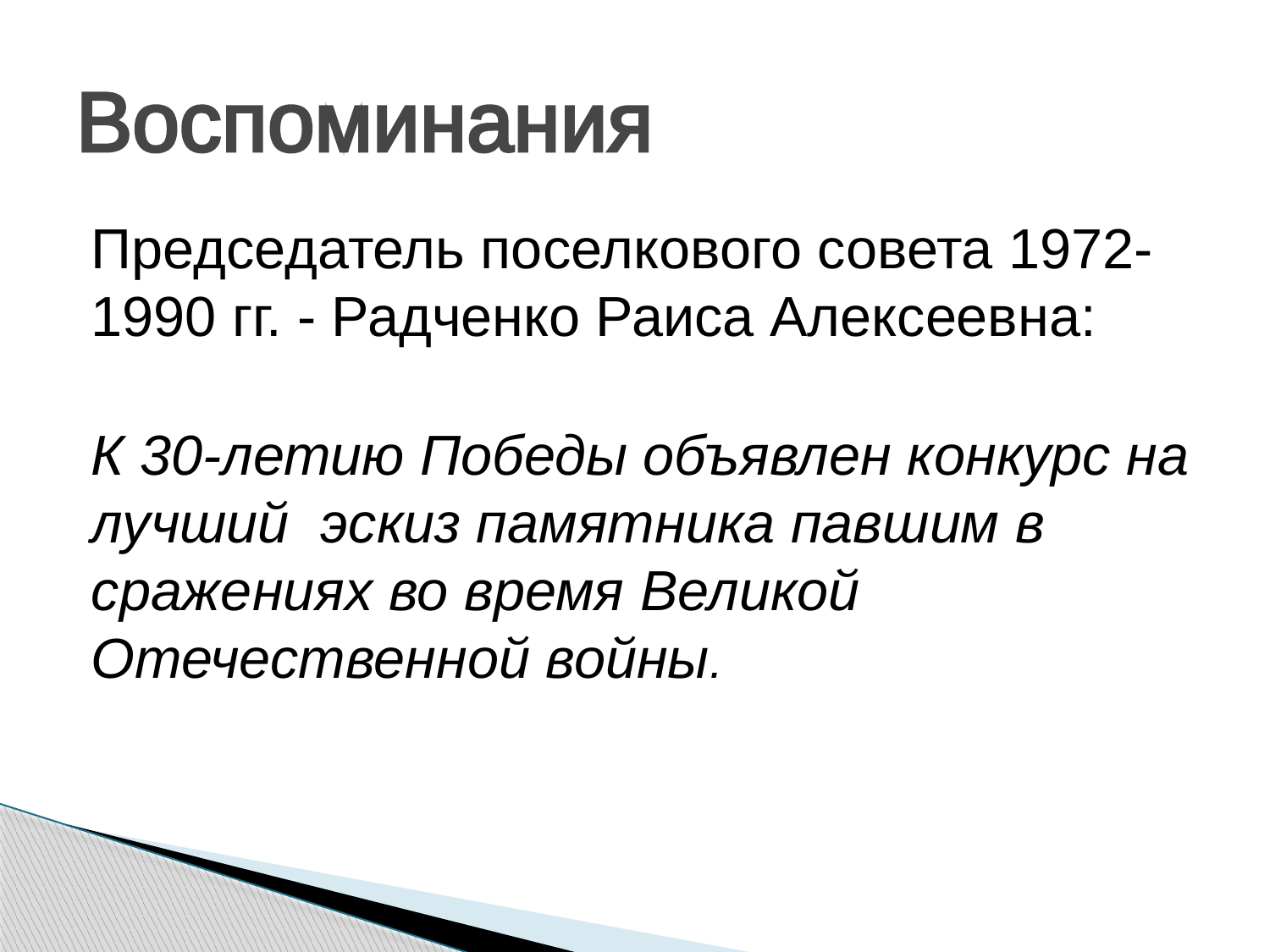

# Воспоминания
Председатель поселкового совета 1972-1990 гг. - Радченко Раиса Алексеевна:

К 30-летию Победы объявлен конкурс на лучший  эскиз памятника павшим в сражениях во время Великой Отечественной войны.